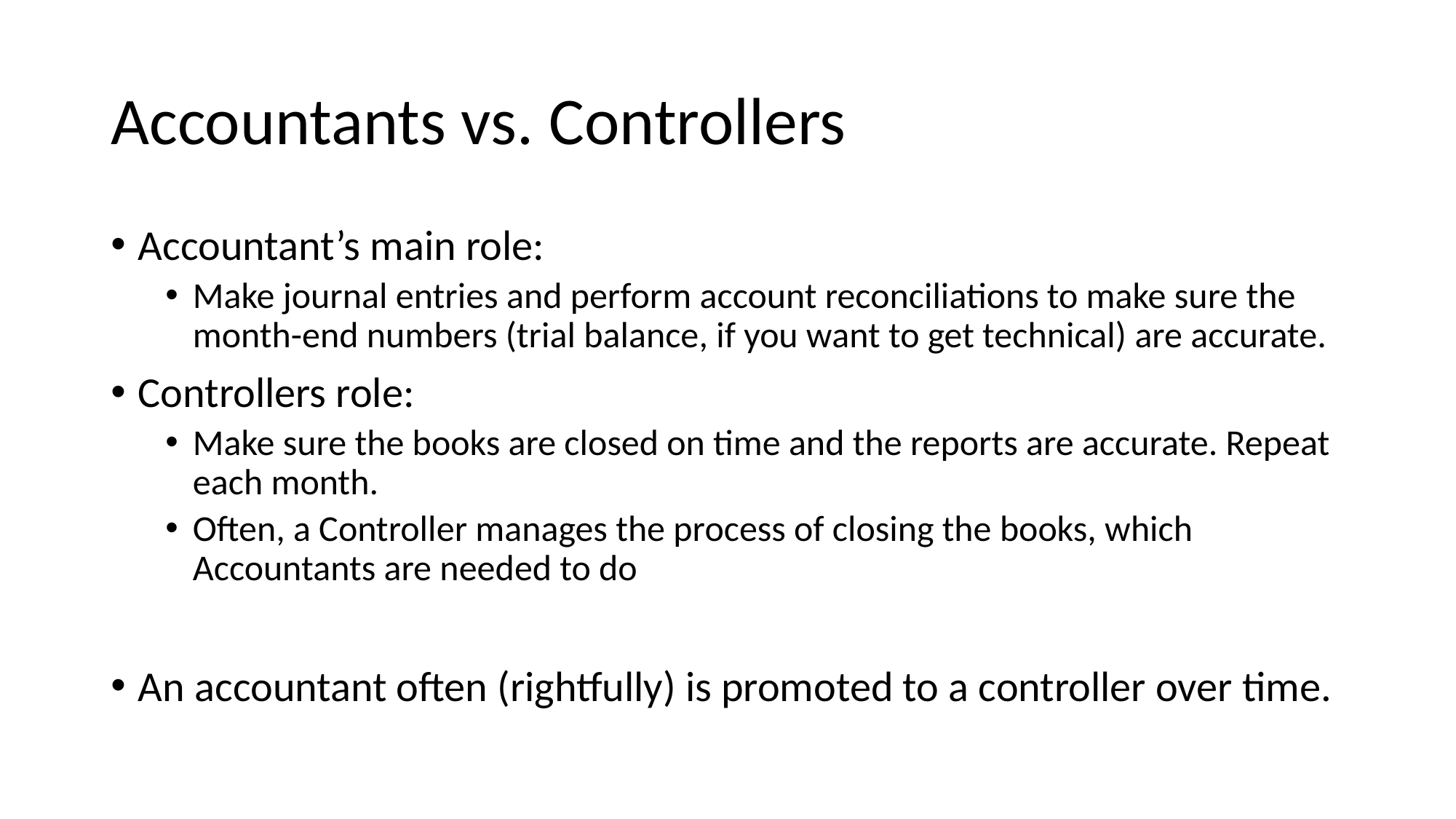

# Accountants vs. Controllers
Accountant’s main role:
Make journal entries and perform account reconciliations to make sure the month-end numbers (trial balance, if you want to get technical) are accurate.
Controllers role:
Make sure the books are closed on time and the reports are accurate. Repeat each month.
Often, a Controller manages the process of closing the books, which Accountants are needed to do

An accountant often (rightfully) is promoted to a controller over time.